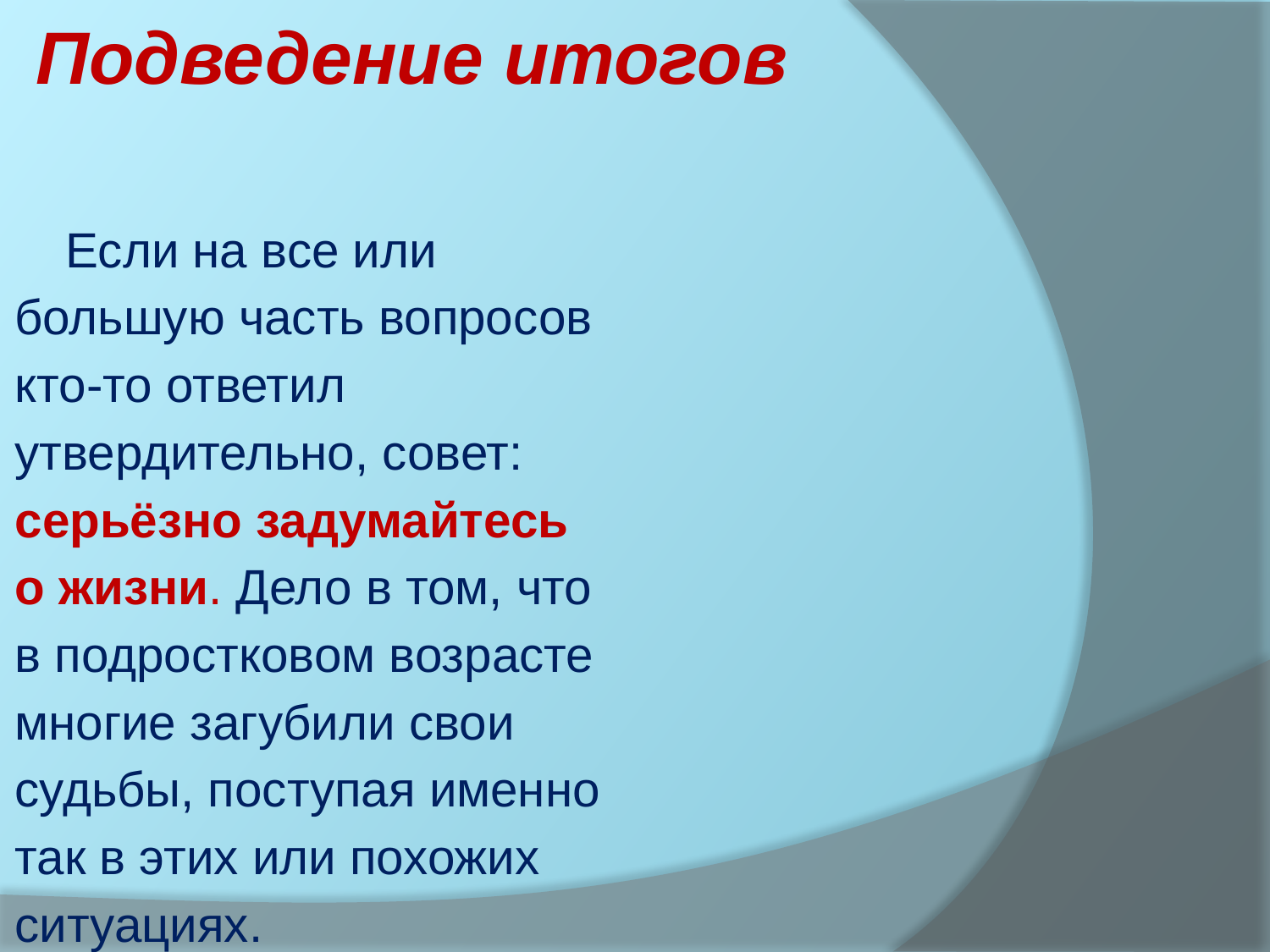

Подведение итогов
    Если на все или большую часть вопросов кто-то ответил утвердительно, совет: серьёзно задумайтесь о жизни. Дело в том, что в подростковом возрасте многие загубили свои судьбы, поступая именно так в этих или похожих ситуациях.